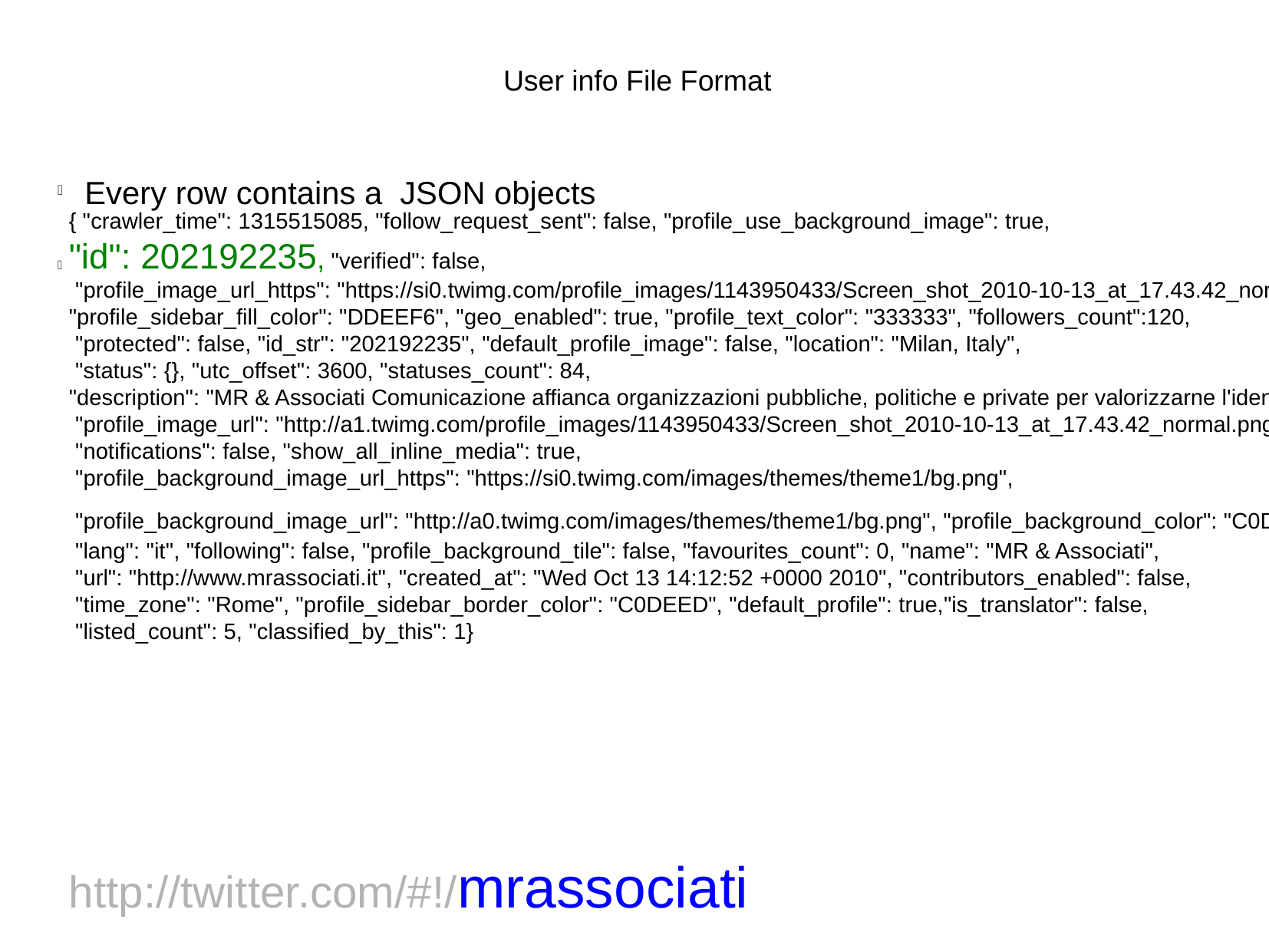

User info File Format
Every row contains a  JSON objects

{ "crawler_time": 1315515085, "follow_request_sent": false, "profile_use_background_image": true,
"id": 202192235, "verified": false,
 "profile_image_url_https": "https://si0.twimg.com/profile_images/1143950433/Screen_shot_2010-10-13_at_17.43.42_normal.png",
"profile_sidebar_fill_color": "DDEEF6", "geo_enabled": true, "profile_text_color": "333333", "followers_count":120,
 "protected": false, "id_str": "202192235", "default_profile_image": false, "location": "Milan, Italy",
 "status": {}, "utc_offset": 3600, "statuses_count": 84,
"description": "MR & Associati Comunicazione affianca organizzazioni pubbliche, politiche e private per valorizzarne l'identit\u00e0 e rendere efficace i processi di comunicazione .", "friends_count": 352, "profile_link_color": "0084B4",
 "profile_image_url": "http://a1.twimg.com/profile_images/1143950433/Screen_shot_2010-10-13_at_17.43.42_normal.png",
 "notifications": false, "show_all_inline_media": true,
 "profile_background_image_url_https": "https://si0.twimg.com/images/themes/theme1/bg.png",
 "profile_background_image_url": "http://a0.twimg.com/images/themes/theme1/bg.png", "profile_background_color": "C0DEED", "screen_name": "mrassociati",
 "lang": "it", "following": false, "profile_background_tile": false, "favourites_count": 0, "name": "MR & Associati",
 "url": "http://www.mrassociati.it", "created_at": "Wed Oct 13 14:12:52 +0000 2010", "contributors_enabled": false,
 "time_zone": "Rome", "profile_sidebar_border_color": "C0DEED", "default_profile": true,"is_translator": false,
 "listed_count": 5, "classified_by_this": 1}
http://twitter.com/#!/mrassociati